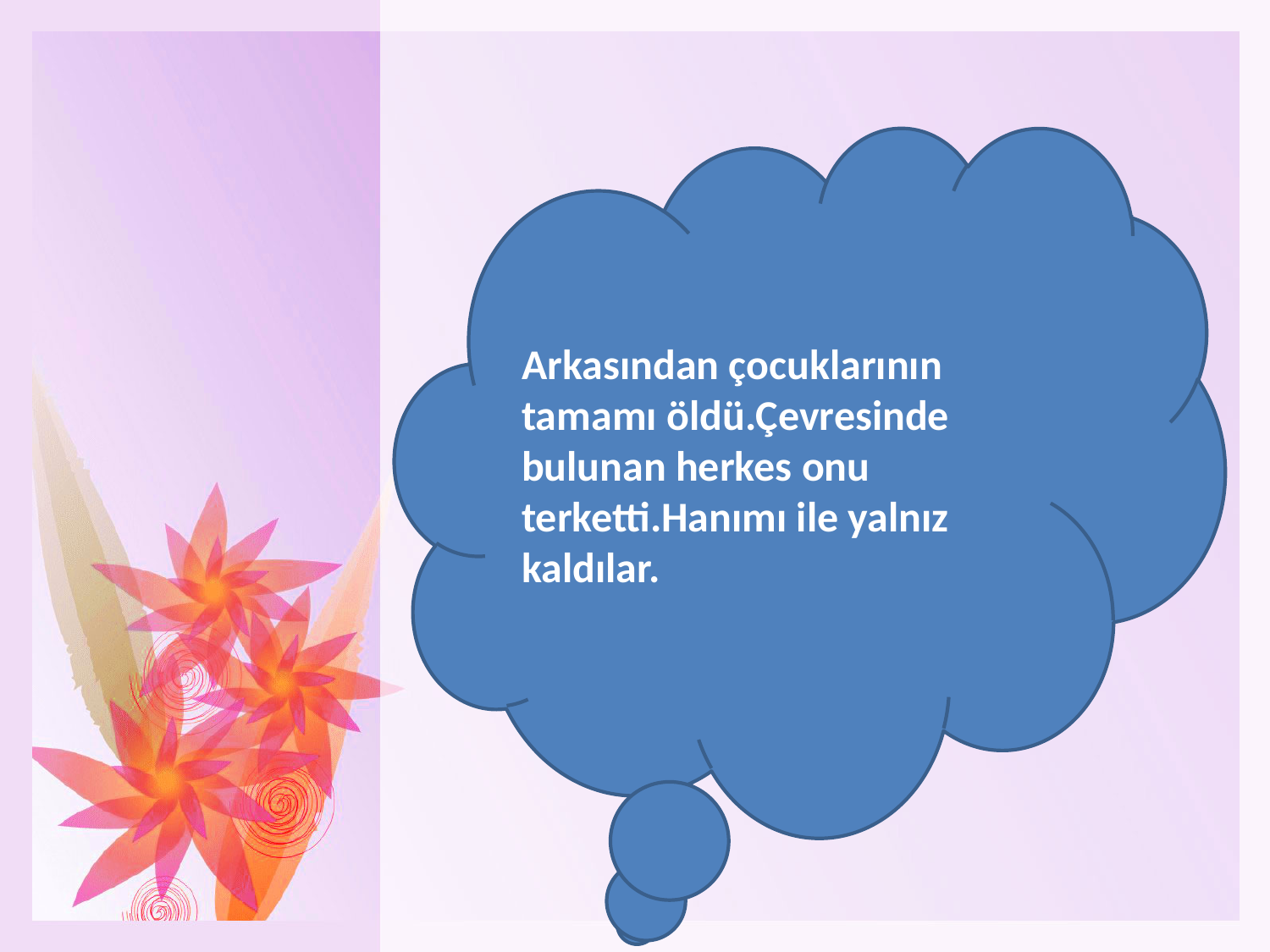

Arkasından çocuklarının tamamı öldü.Çevresinde bulunan herkes onu terketti.Hanımı ile yalnız kaldılar.
#